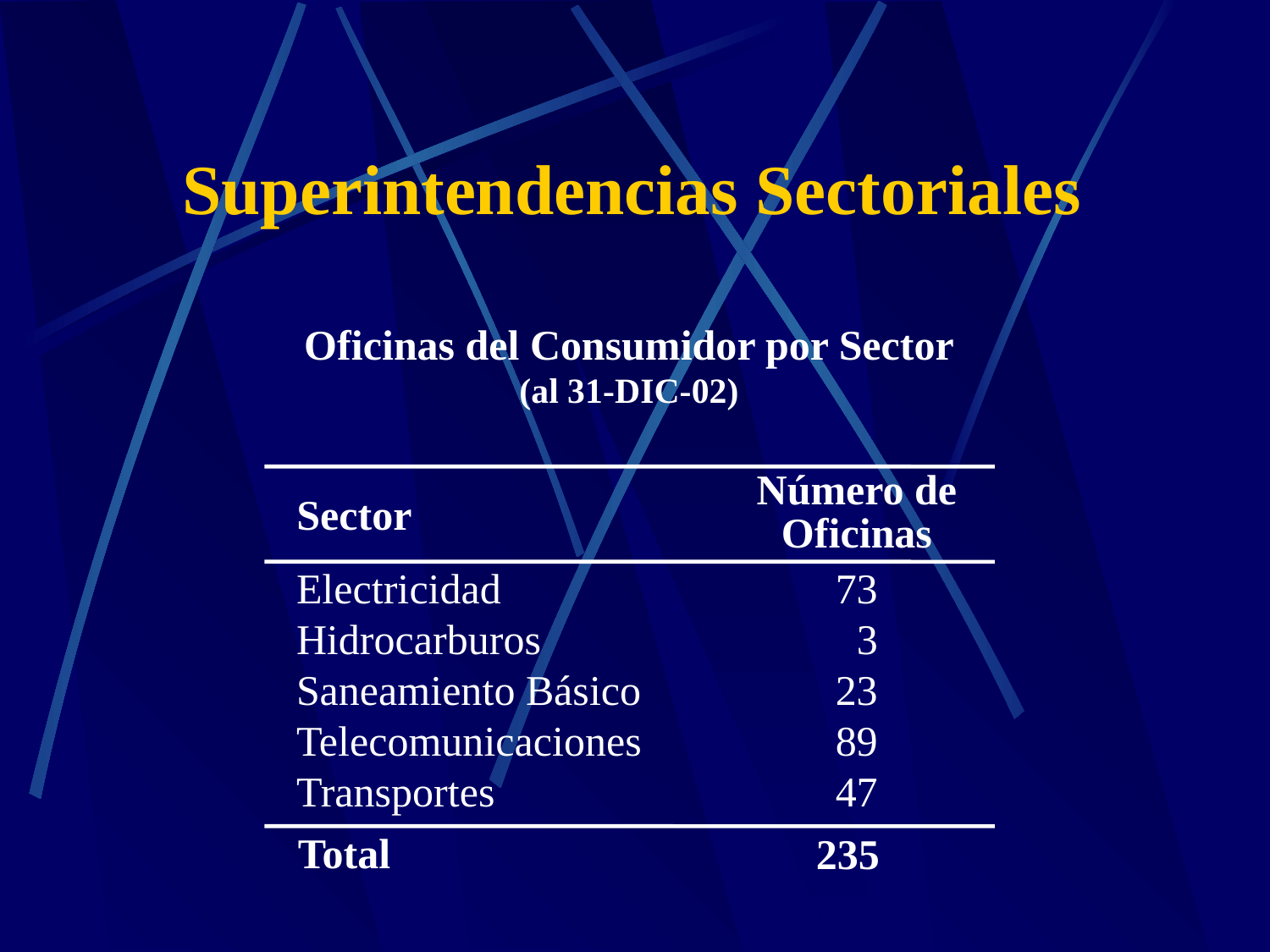

Superintendencias Sectoriales
Oficinas del Consumidor por Sector
(al 31-DIC-02)

Número de
Oficinas
Sector

Electricidad	73
Hidrocarburos	3
Saneamiento Básico	23
Telecomunicaciones	89
Transportes	47

Total
235